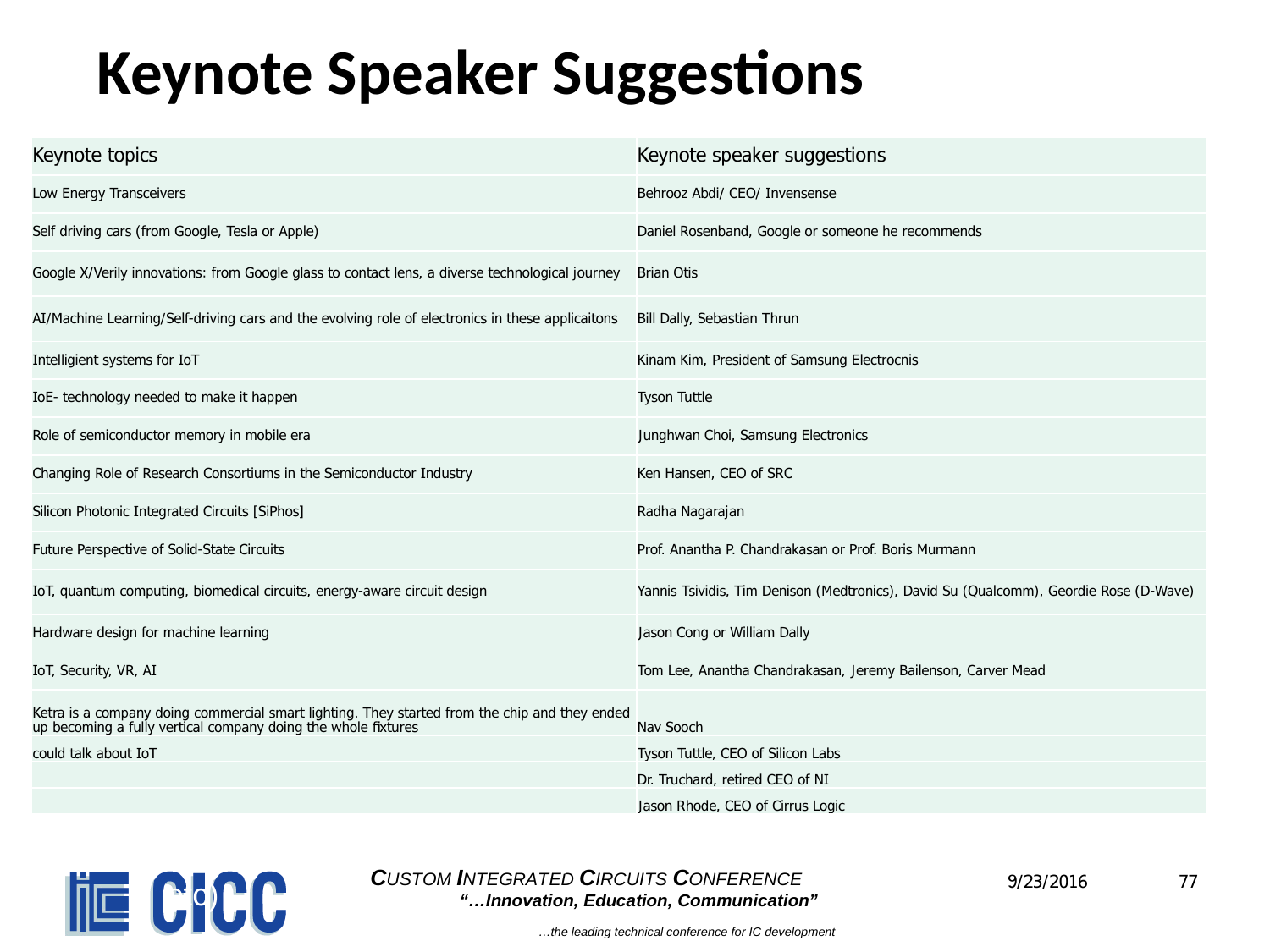

# Keynote Speaker Suggestions
| Keynote topics | Keynote speaker suggestions |
| --- | --- |
| Low Energy Transceivers | Behrooz Abdi/ CEO/ Invensense |
| Self driving cars (from Google, Tesla or Apple) | Daniel Rosenband, Google or someone he recommends |
| Google X/Verily innovations: from Google glass to contact lens, a diverse technological journey | Brian Otis |
| AI/Machine Learning/Self-driving cars and the evolving role of electronics in these applicaitons | Bill Dally, Sebastian Thrun |
| Intelligient systems for IoT | Kinam Kim, President of Samsung Electrocnis |
| IoE- technology needed to make it happen | Tyson Tuttle |
| Role of semiconductor memory in mobile era | Junghwan Choi, Samsung Electronics |
| Changing Role of Research Consortiums in the Semiconductor Industry | Ken Hansen, CEO of SRC |
| Silicon Photonic Integrated Circuits [SiPhos] | Radha Nagarajan |
| Future Perspective of Solid-State Circuits | Prof. Anantha P. Chandrakasan or Prof. Boris Murmann |
| IoT, quantum computing, biomedical circuits, energy-aware circuit design | Yannis Tsividis, Tim Denison (Medtronics), David Su (Qualcomm), Geordie Rose (D-Wave) |
| Hardware design for machine learning | Jason Cong or William Dally |
| IoT, Security, VR, AI | Tom Lee, Anantha Chandrakasan, Jeremy Bailenson, Carver Mead |
| Ketra is a company doing commercial smart lighting. They started from the chip and they ended up becoming a fully vertical company doing the whole fixtures | Nav Sooch |
| could talk about IoT | Tyson Tuttle, CEO of Silicon Labs |
|  | Dr. Truchard, retired CEO of NI |
|  | Jason Rhode, CEO of Cirrus Logic |
If you know any of these speakers please see me after or email me
e.g.  Help me touch bases with your CEO (ARM, Samsung, TSMC, Marvel, etc)